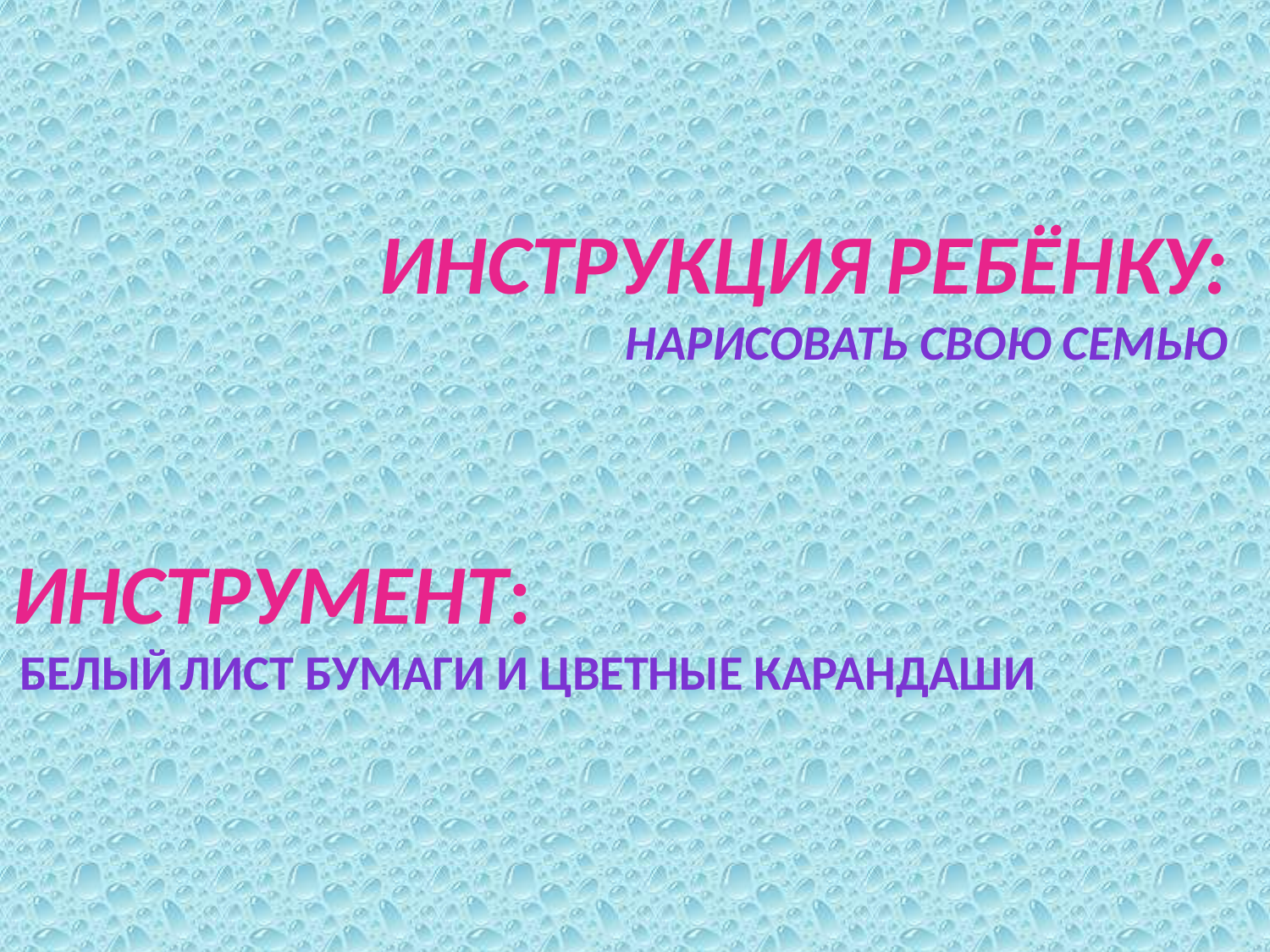

Инструкция ребёнку:
                            нарисовать свою семью

Инструмент:
 белый лист бумаги и цветные карандаши